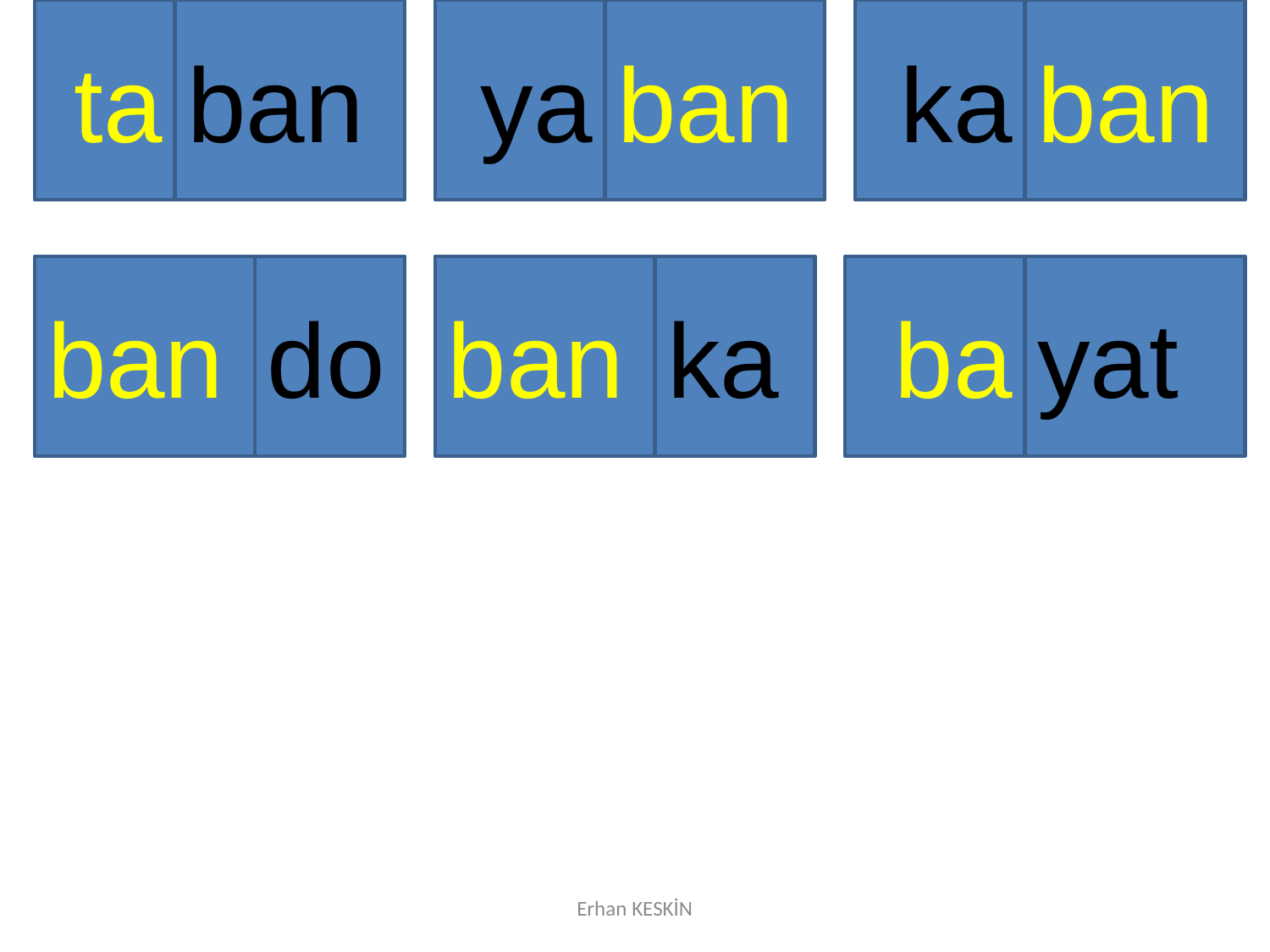

ta
ban
ya
ban
ka
ban
ban
do
ban
ka
ba
yat
Erhan KESKİN